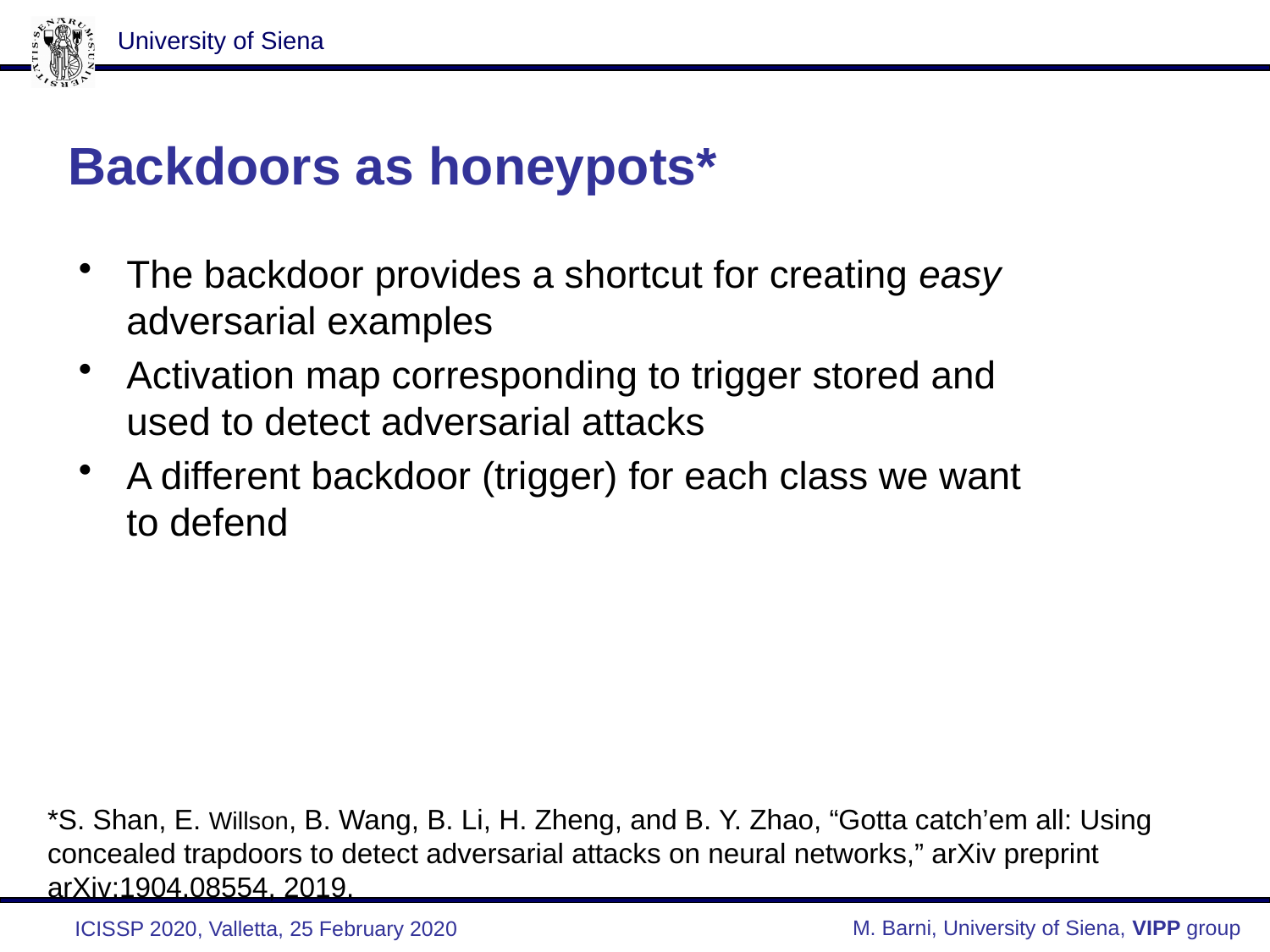

Backdoors as honeypots*
The backdoor provides a shortcut for creating easy adversarial examples
Activation map corresponding to trigger stored and used to detect adversarial attacks
A different backdoor (trigger) for each class we want to defend
*S. Shan, E. Willson, B. Wang, B. Li, H. Zheng, and B. Y. Zhao, “Gotta catch’em all: Using concealed trapdoors to detect adversarial attacks on neural networks,” arXiv preprint arXiv:1904.08554, 2019.